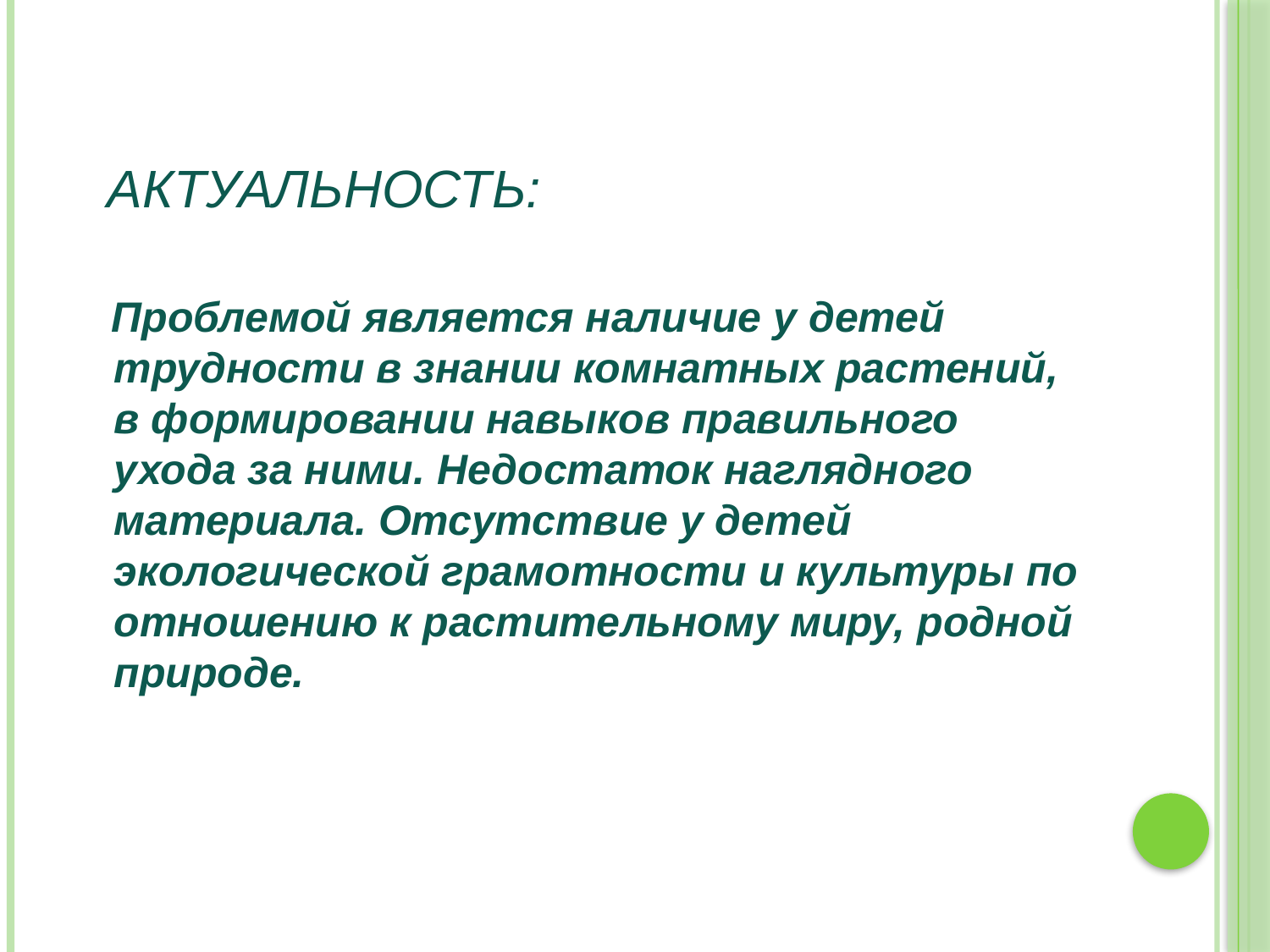

# Актуальность:

   Проблемой является наличие у детей трудности в знании комнатных растений, в формировании навыков правильного ухода за ними. Недостаток наглядного материала. Отсутствие у детей экологической грамотности и культуры по отношению к растительному миру, родной природе.